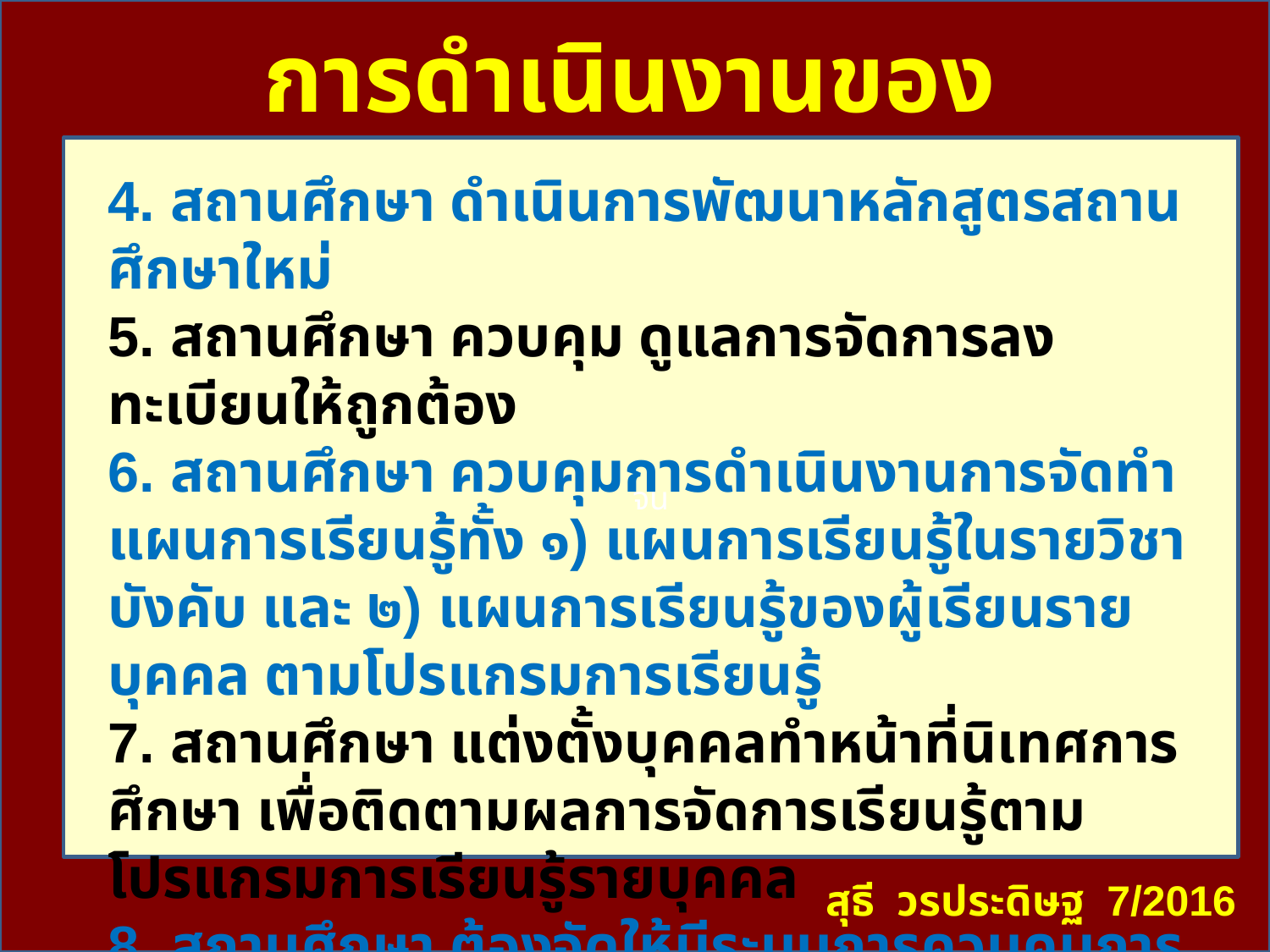

การดำเนินงานของสถานศึกษา
จน
4. สถานศึกษา ดำเนินการพัฒนาหลักสูตรสถานศึกษาใหม่
5. สถานศึกษา ควบคุม ดูแลการจัดการลงทะเบียนให้ถูกต้อง
6. สถานศึกษา ควบคุมการดำเนินงานการจัดทำแผนการเรียนรู้ทั้ง ๑) แผนการเรียนรู้ในรายวิชาบังคับ และ ๒) แผนการเรียนรู้ของผู้เรียนรายบุคคล ตามโปรแกรมการเรียนรู้
7. สถานศึกษา แต่งตั้งบุคคลทำหน้าที่นิเทศการศึกษา เพื่อติดตามผลการจัดการเรียนรู้ตามโปรแกรมการเรียนรู้รายบุคคล
8. สถานศึกษา ต้องจัดให้มีระบบการควบคุมการบริหารจัดการเรียนรู้ด้วยโปรแกรมการเรียนรู้รายบุคคล
สุธี  วรประดิษฐ  7/2016